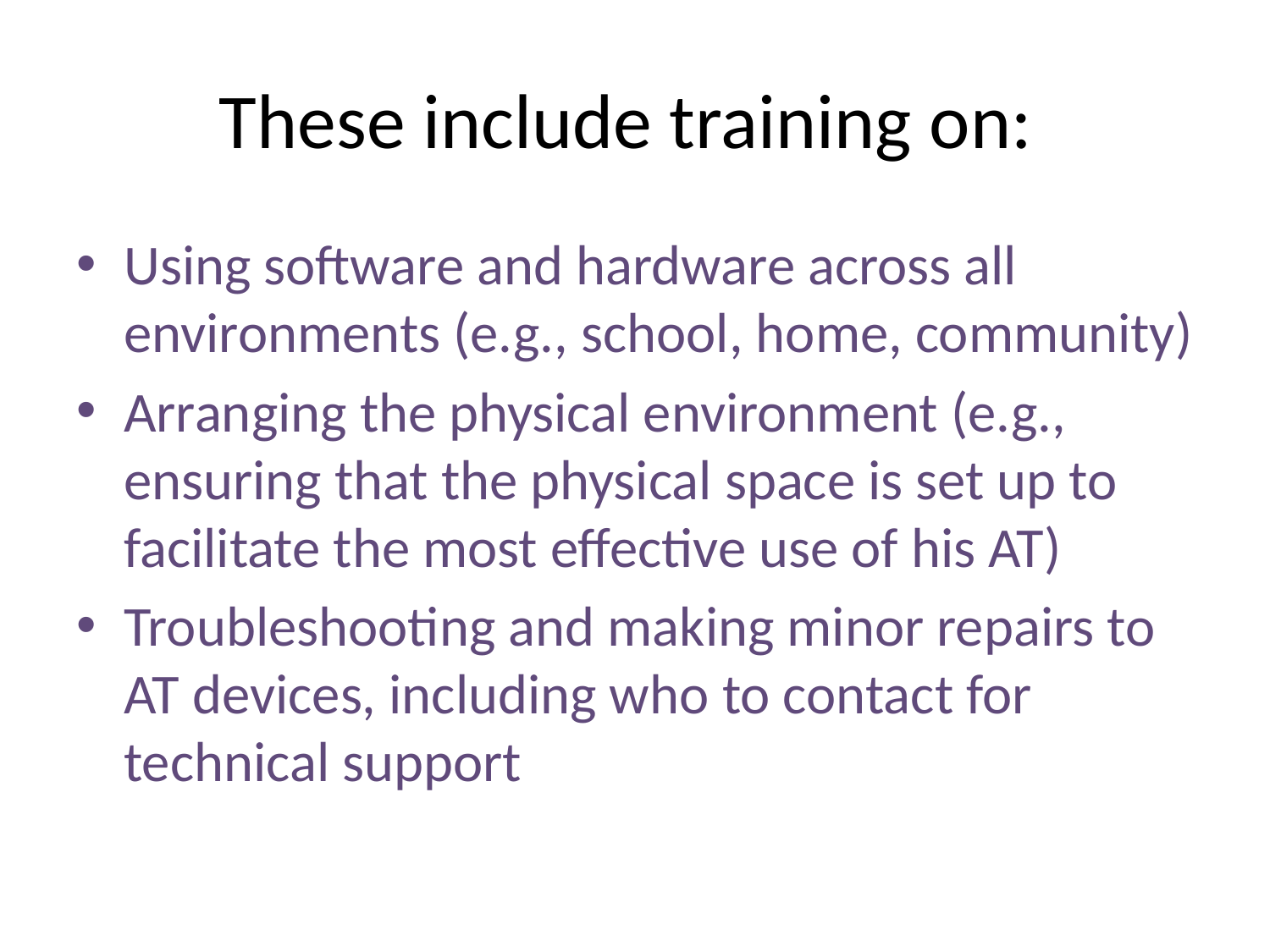

# These include training on:
Using software and hardware across all environments (e.g., school, home, community)
Arranging the physical environment (e.g., ensuring that the physical space is set up to facilitate the most effective use of his AT)
Troubleshooting and making minor repairs to AT devices, including who to contact for technical support